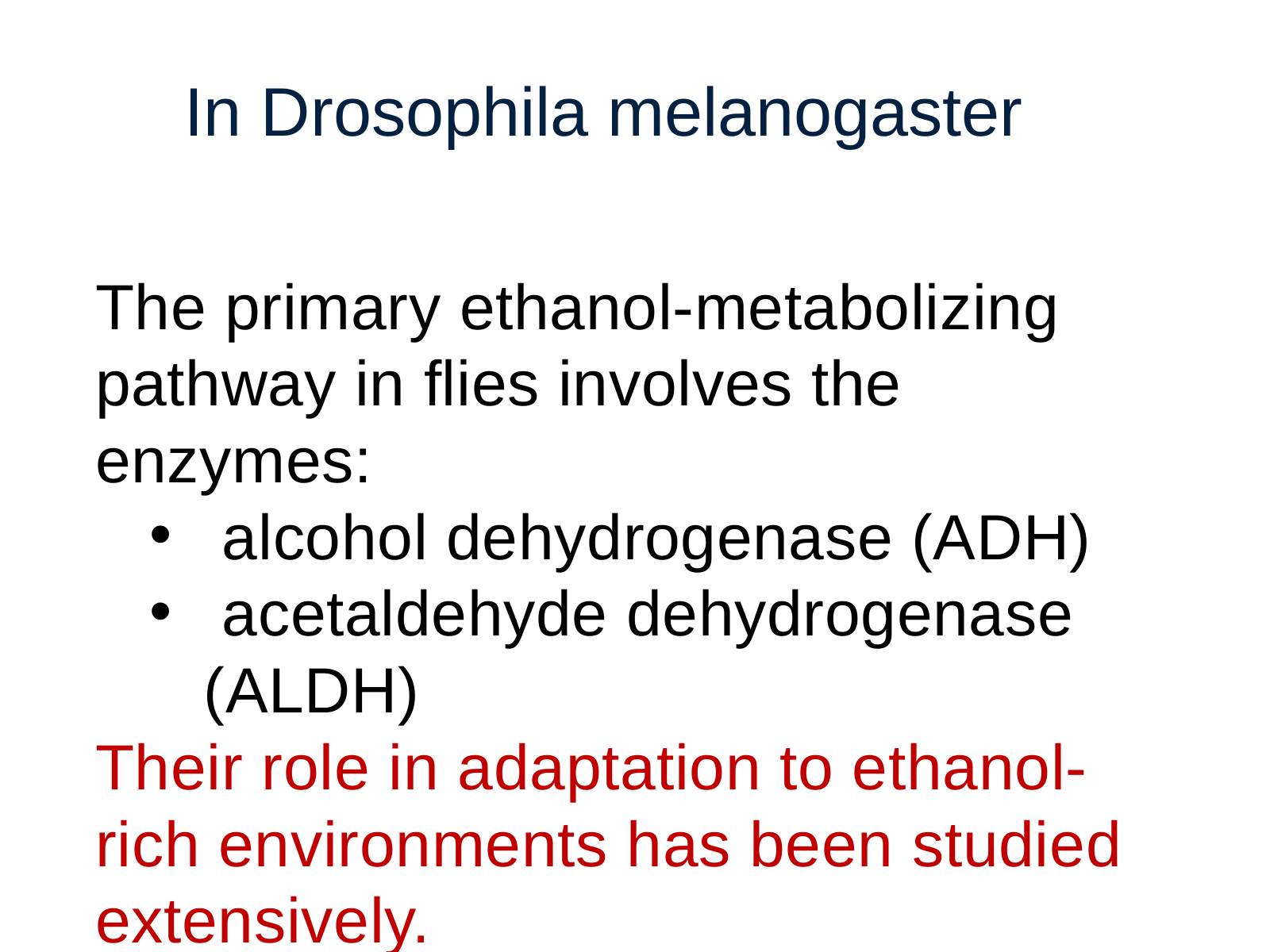

In Drosophila melanogaster
The primary ethanol-metabolizing pathway in flies involves the enzymes:
 alcohol dehydrogenase (ADH)
 acetaldehyde dehydrogenase (ALDH)
Their role in adaptation to ethanol-rich environments has been studied extensively.